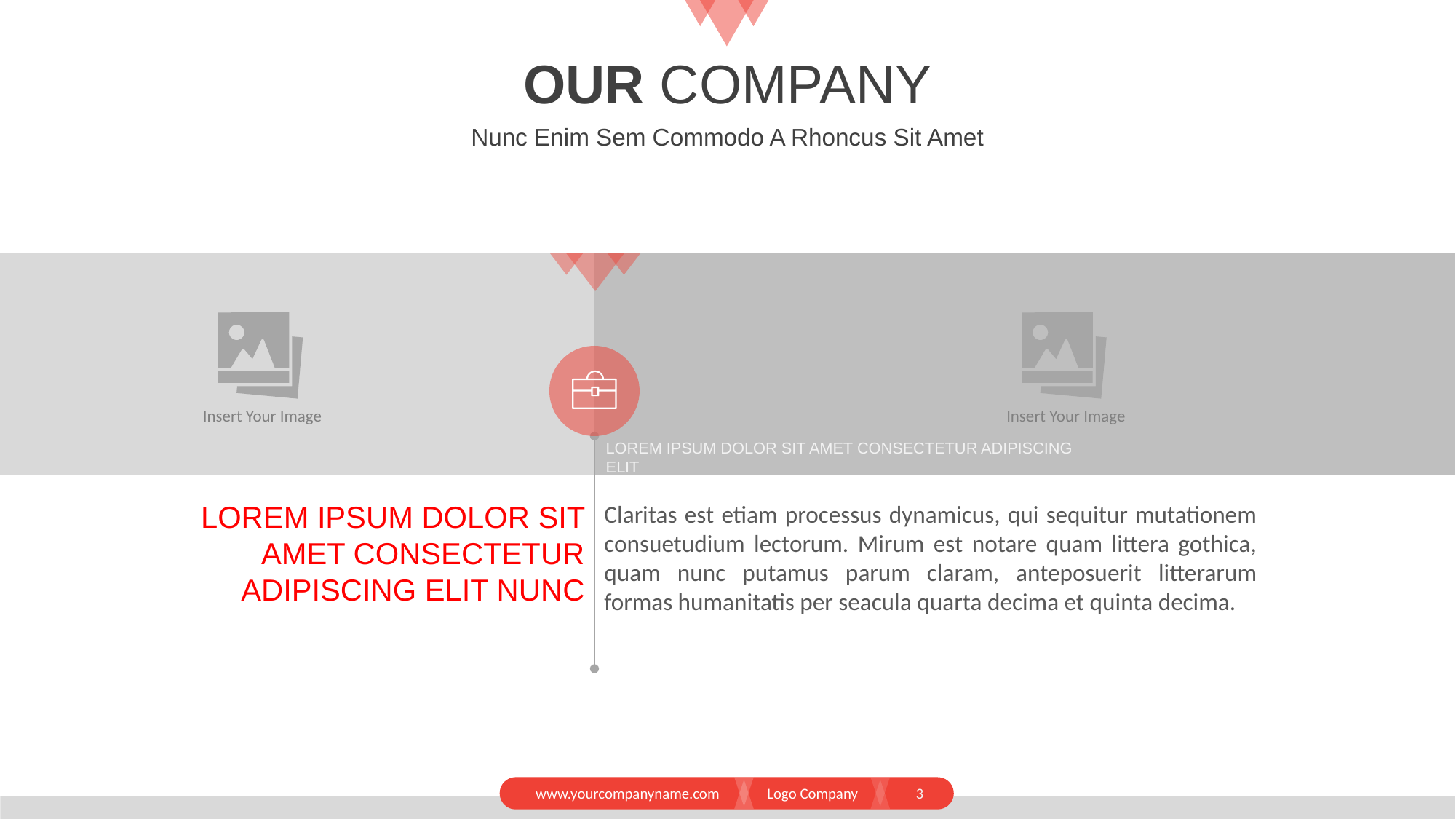

# OUR COMPANY
Nunc Enim Sem Commodo A Rhoncus Sit Amet

 Insert Your Image

 Insert Your Image

LOREM IPSUM DOLOR SIT AMET CONSECTETUR ADIPISCING ELIT
Claritas est etiam processus dynamicus, qui sequitur mutationem consuetudium lectorum. Mirum est notare quam littera gothica, quam nunc putamus parum claram, anteposuerit litterarum formas humanitatis per seacula quarta decima et quinta decima.
LOREM IPSUM DOLOR SIT AMET CONSECTETUR ADIPISCING ELIT NUNC
3